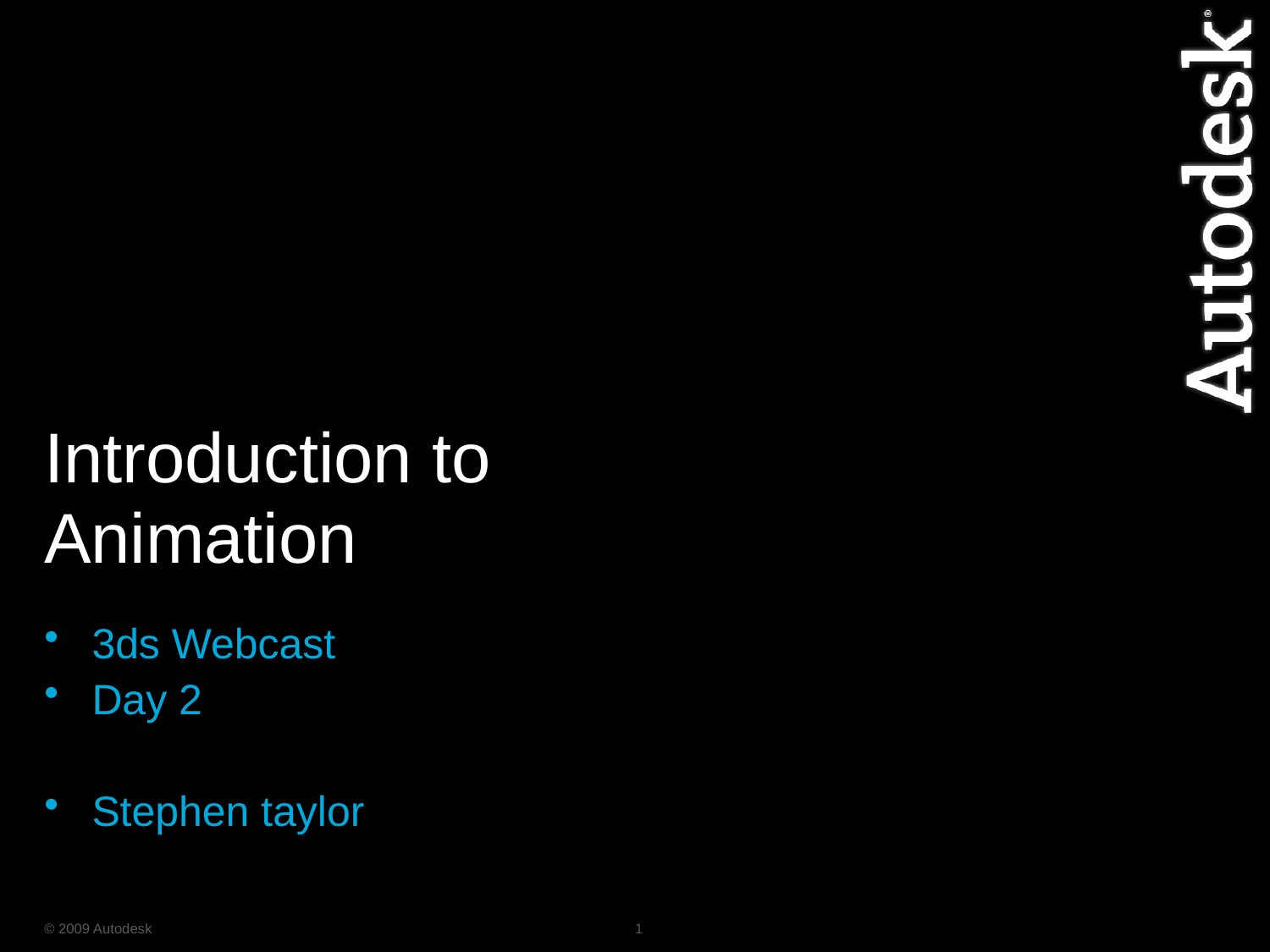

# Introduction to Animation
3ds Webcast
Day 2

Stephen taylor